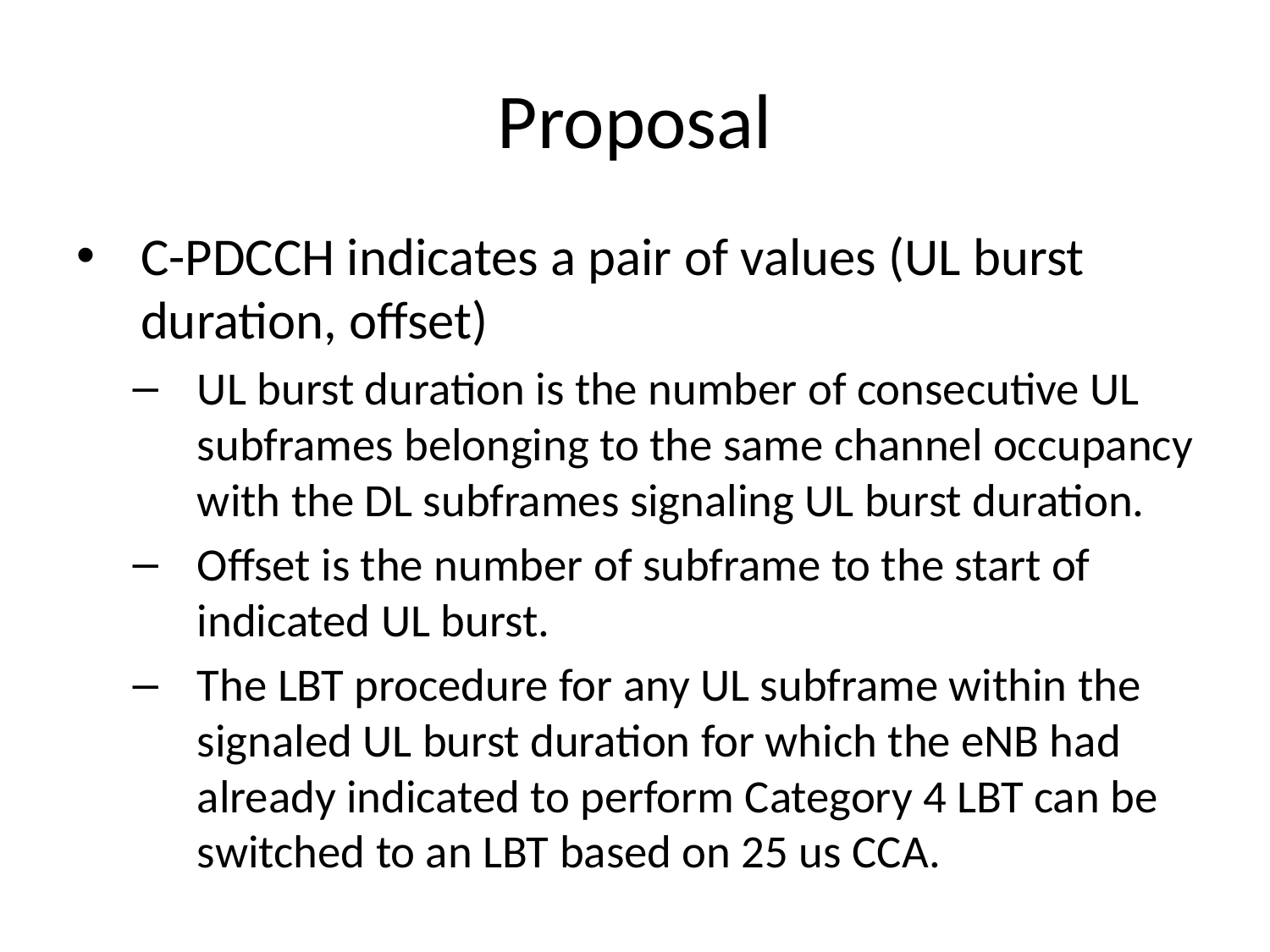

# Proposal
C-PDCCH indicates a pair of values (UL burst duration, offset)
UL burst duration is the number of consecutive UL subframes belonging to the same channel occupancy with the DL subframes signaling UL burst duration.
Offset is the number of subframe to the start of indicated UL burst.
The LBT procedure for any UL subframe within the signaled UL burst duration for which the eNB had already indicated to perform Category 4 LBT can be switched to an LBT based on 25 us CCA.